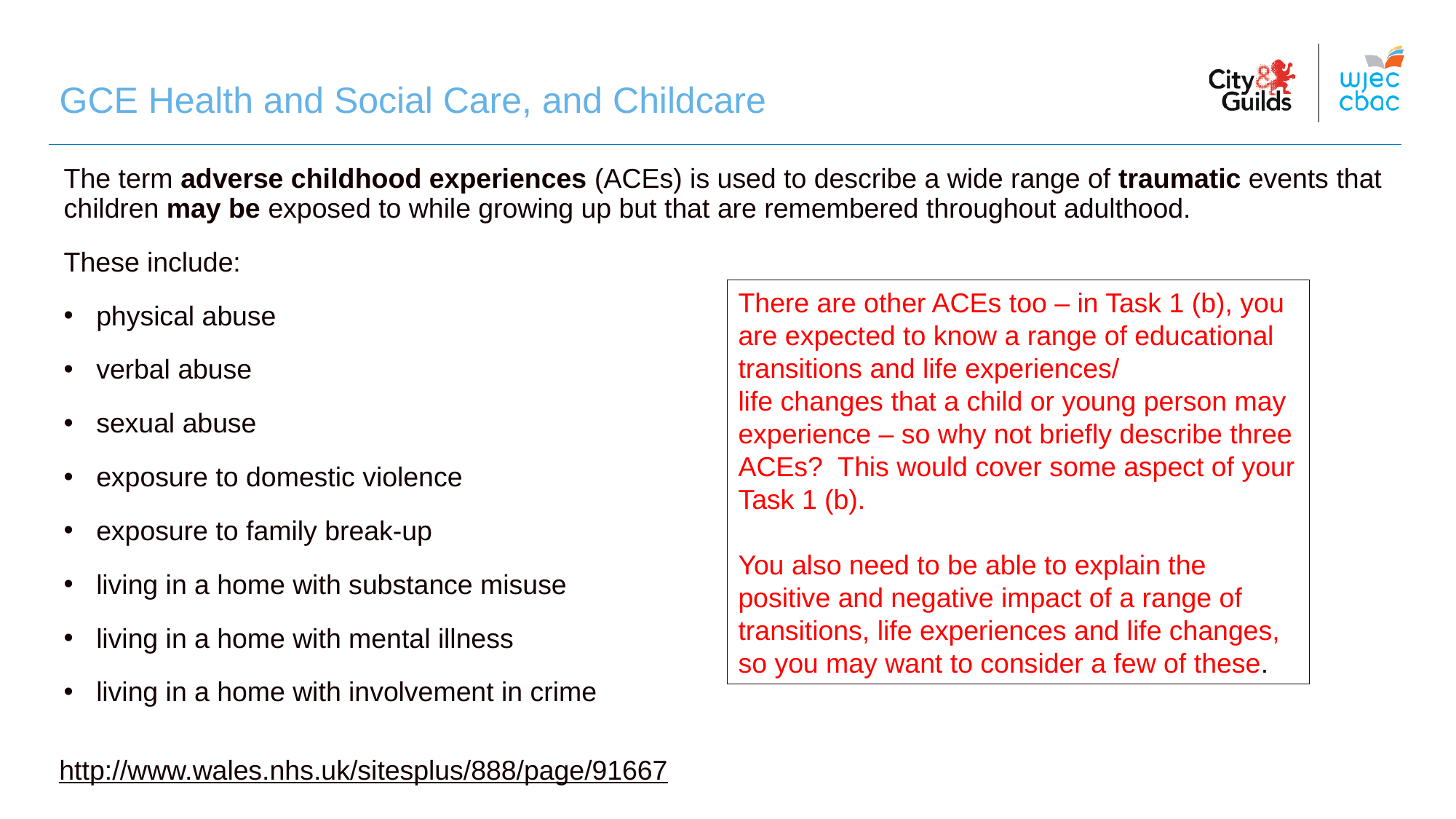

GCE Health and Social Care, and Childcare
The term adverse childhood experiences (ACEs) is used to describe a wide range of traumatic events that children may be exposed to while growing up but that are remembered throughout adulthood.
These include:
physical abuse
verbal abuse
sexual abuse
exposure to domestic violence
exposure to family break-up
living in a home with substance misuse
living in a home with mental illness
living in a home with involvement in crime

There are other ACEs too – in Task 1 (b), you are expected to know a range of educational transitions and life experiences/
life changes that a child or young person may experience – so why not briefly describe three ACEs?  This would cover some aspect of your Task 1 (b).

You also need to be able to explain the positive and negative impact of a range of transitions, life experiences and life changes, so you may want to consider a few of these.
http://www.wales.nhs.uk/sitesplus/888/page/91667